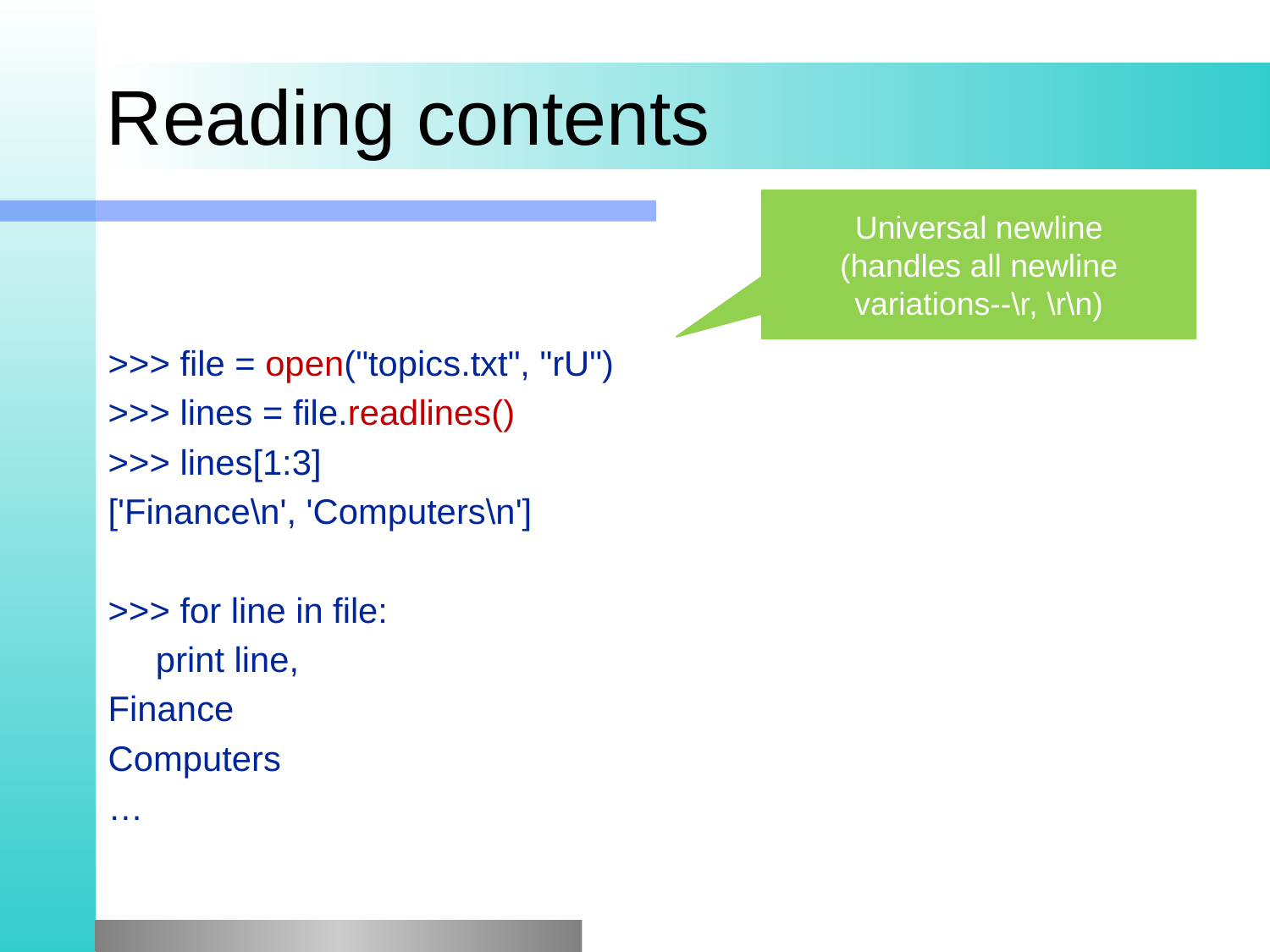

# Reading contents
Universal newline
(handles all newline variations--\r, \r\n)

>>> file = open("topics.txt", "rU")
>>> lines = file.readlines()
>>> lines[1:3]
['Finance\n', 'Computers\n']

>>> for line in file:
	print line,
Finance
Computers
…